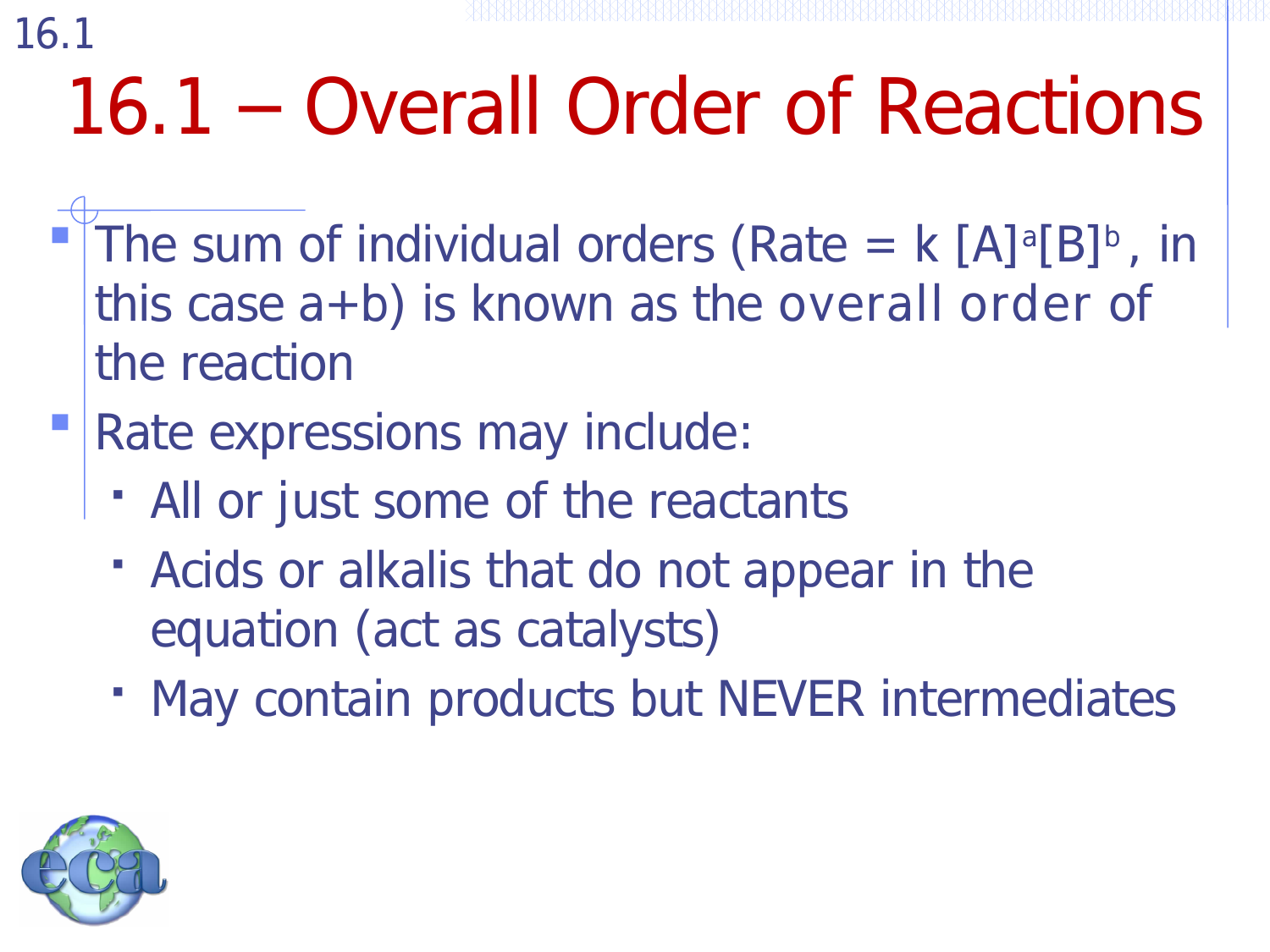

# 16.1 – Overall Order of Reactions
The sum of individual orders (Rate = k [A]a[B]b , in this case a+b) is known as the overall order of the reaction
Rate expressions may include:
All or just some of the reactants
Acids or alkalis that do not appear in the equation (act as catalysts)
May contain products but NEVER intermediates